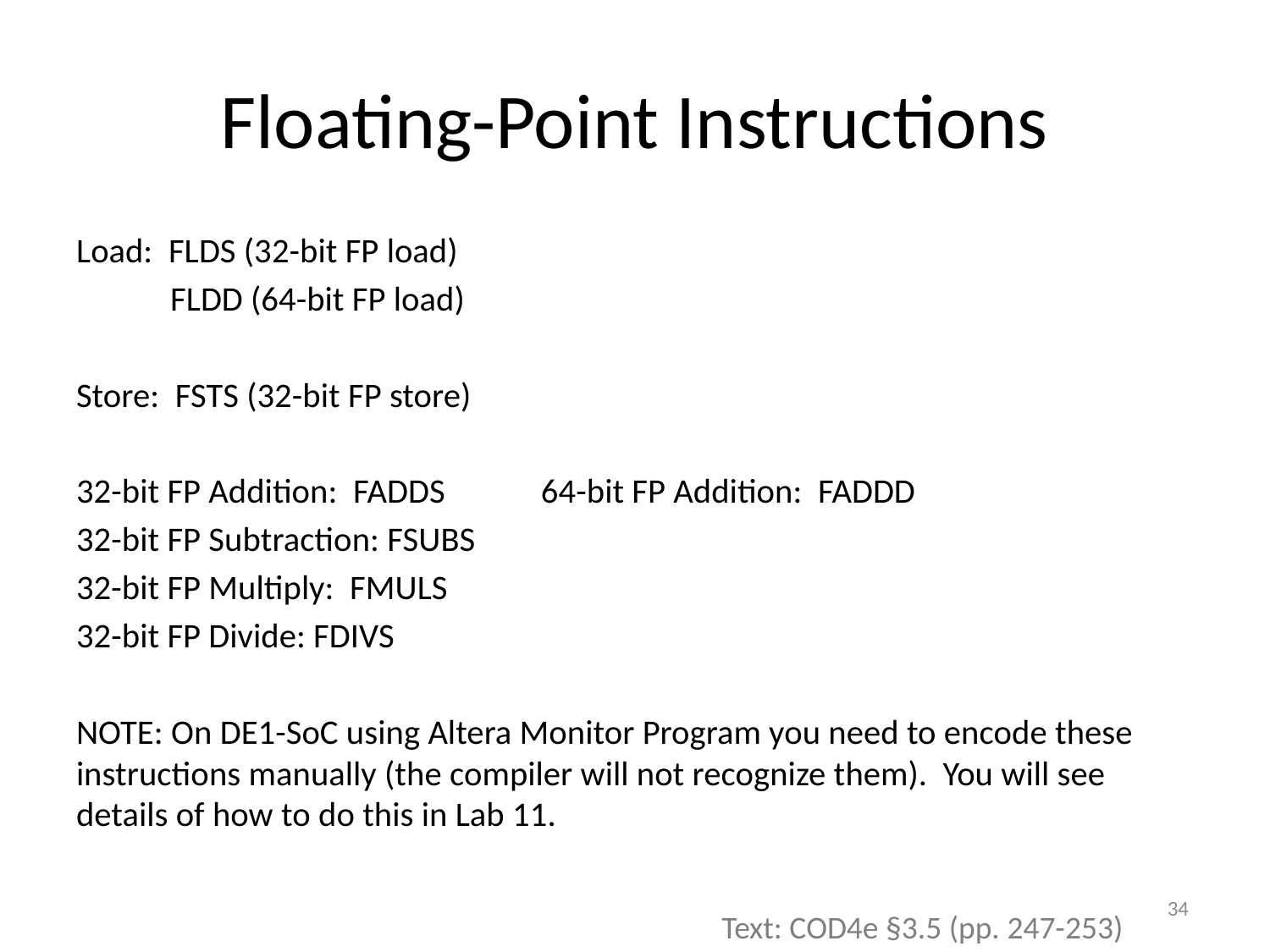

# Floating-Point Instructions
Load:  FLDS (32-bit FP load)
            FLDD (64-bit FP load)

Store:  FSTS (32-bit FP store)

32-bit FP Addition:  FADDS			64-bit FP Addition:  FADDD
32-bit FP Subtraction: FSUBS
32-bit FP Multiply:  FMULS
32-bit FP Divide: FDIVS

NOTE: On DE1-SoC using Altera Monitor Program you need to encode these instructions manually (the compiler will not recognize them).  You will see details of how to do this in Lab 11.

34
Text: COD4e §3.5 (pp. 247-253)